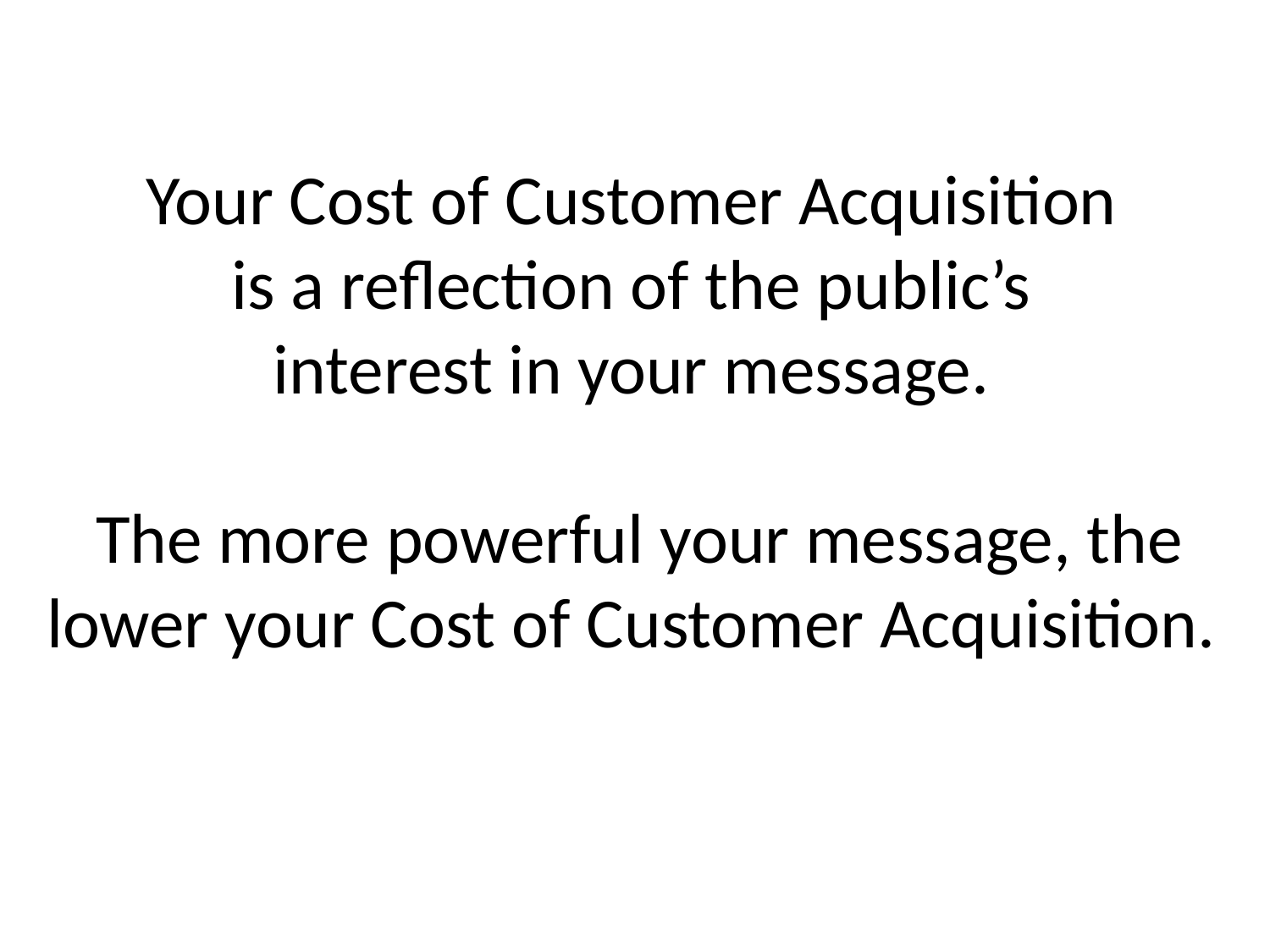

Your Cost of Customer Acquisition
is a reflection of the public’s
interest in your message.

The more powerful your message, the lower your Cost of Customer Acquisition.